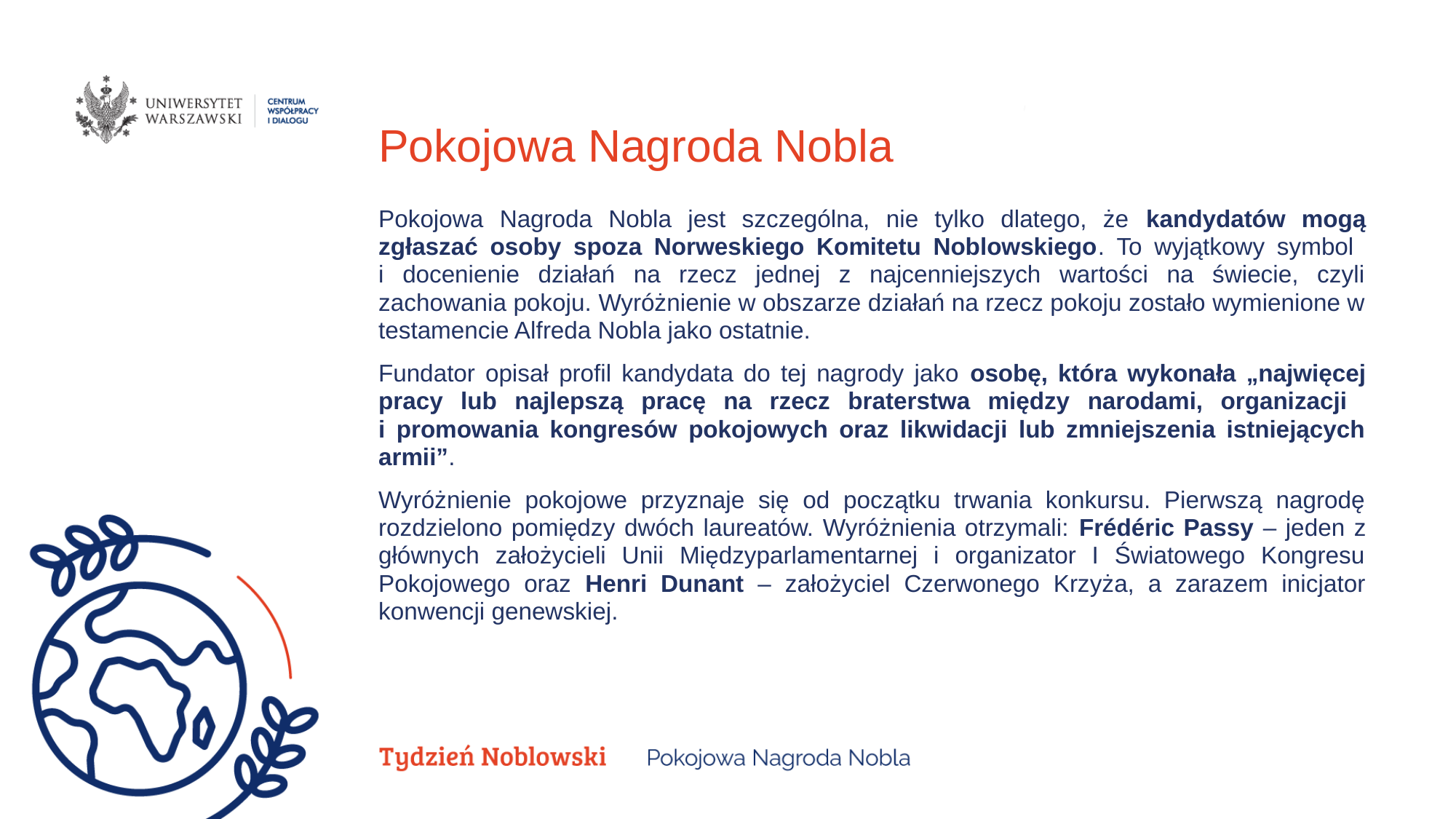

Pokojowa Nagroda Nobla
Pokojowa Nagroda Nobla jest szczególna, nie tylko dlatego, że kandydatów mogą zgłaszać osoby spoza Norweskiego Komitetu Noblowskiego. To wyjątkowy symbol
i docenienie działań na rzecz jednej z najcenniejszych wartości na świecie, czyli zachowania pokoju. Wyróżnienie w obszarze działań na rzecz pokoju zostało wymienione w testamencie Alfreda Nobla jako ostatnie.
Fundator opisał profil kandydata do tej nagrody jako osobę, która wykonała „najwięcej pracy lub najlepszą pracę na rzecz braterstwa między narodami, organizacji
i promowania kongresów pokojowych oraz likwidacji lub zmniejszenia istniejących armii”.
Wyróżnienie pokojowe przyznaje się od początku trwania konkursu. Pierwszą nagrodę rozdzielono pomiędzy dwóch laureatów. Wyróżnienia otrzymali: Frédéric Passy – jeden z głównych założycieli Unii Międzyparlamentarnej i organizator I Światowego Kongresu Pokojowego oraz Henri Dunant – założyciel Czerwonego Krzyża, a zarazem inicjator konwencji genewskiej.